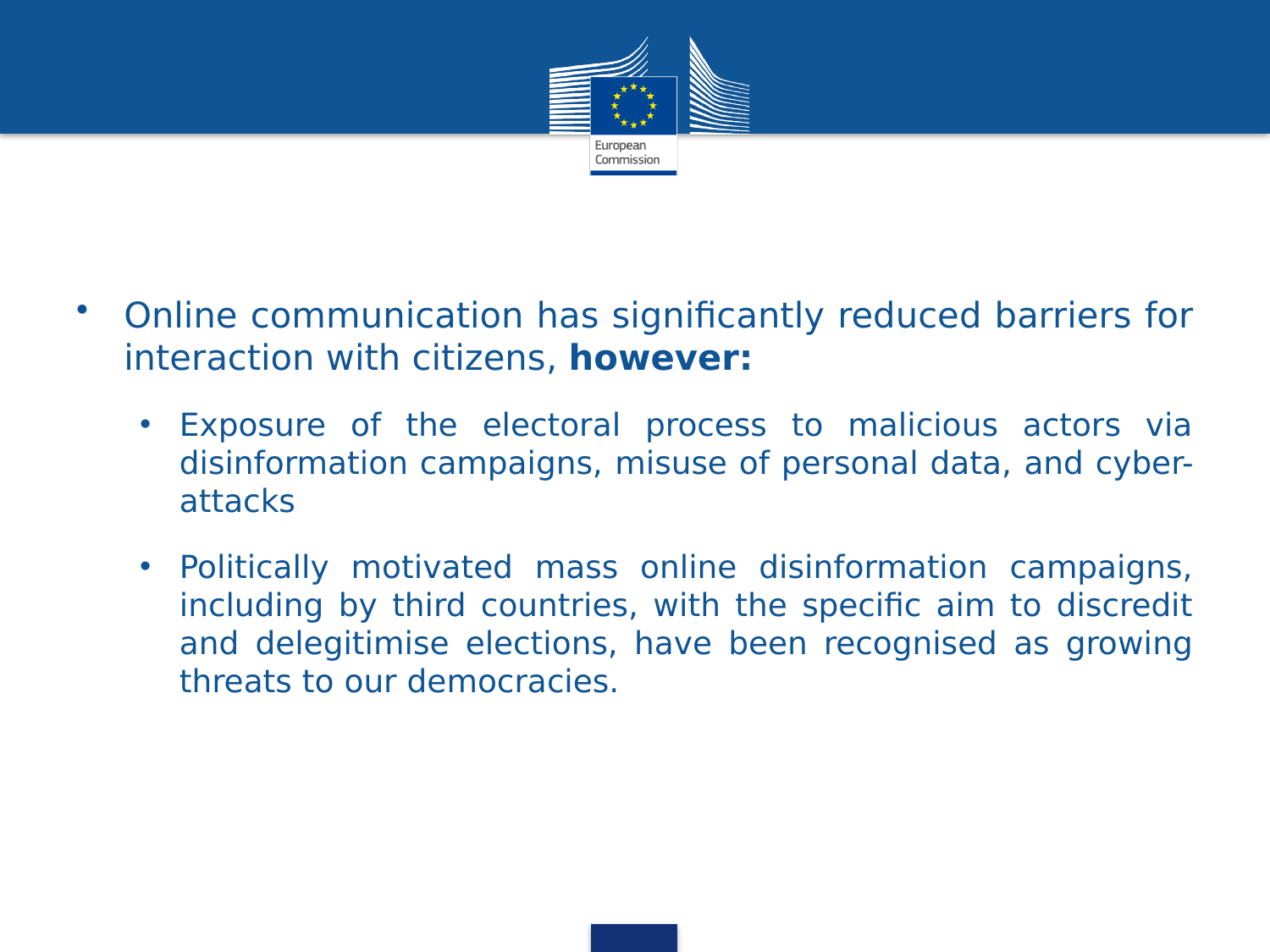

#
Online communication has significantly reduced barriers for interaction with citizens, however:
Exposure of the electoral process to malicious actors via disinformation campaigns, misuse of personal data, and cyber-attacks
Politically motivated mass online disinformation campaigns, including by third countries, with the specific aim to discredit and delegitimise elections, have been recognised as growing threats to our democracies.